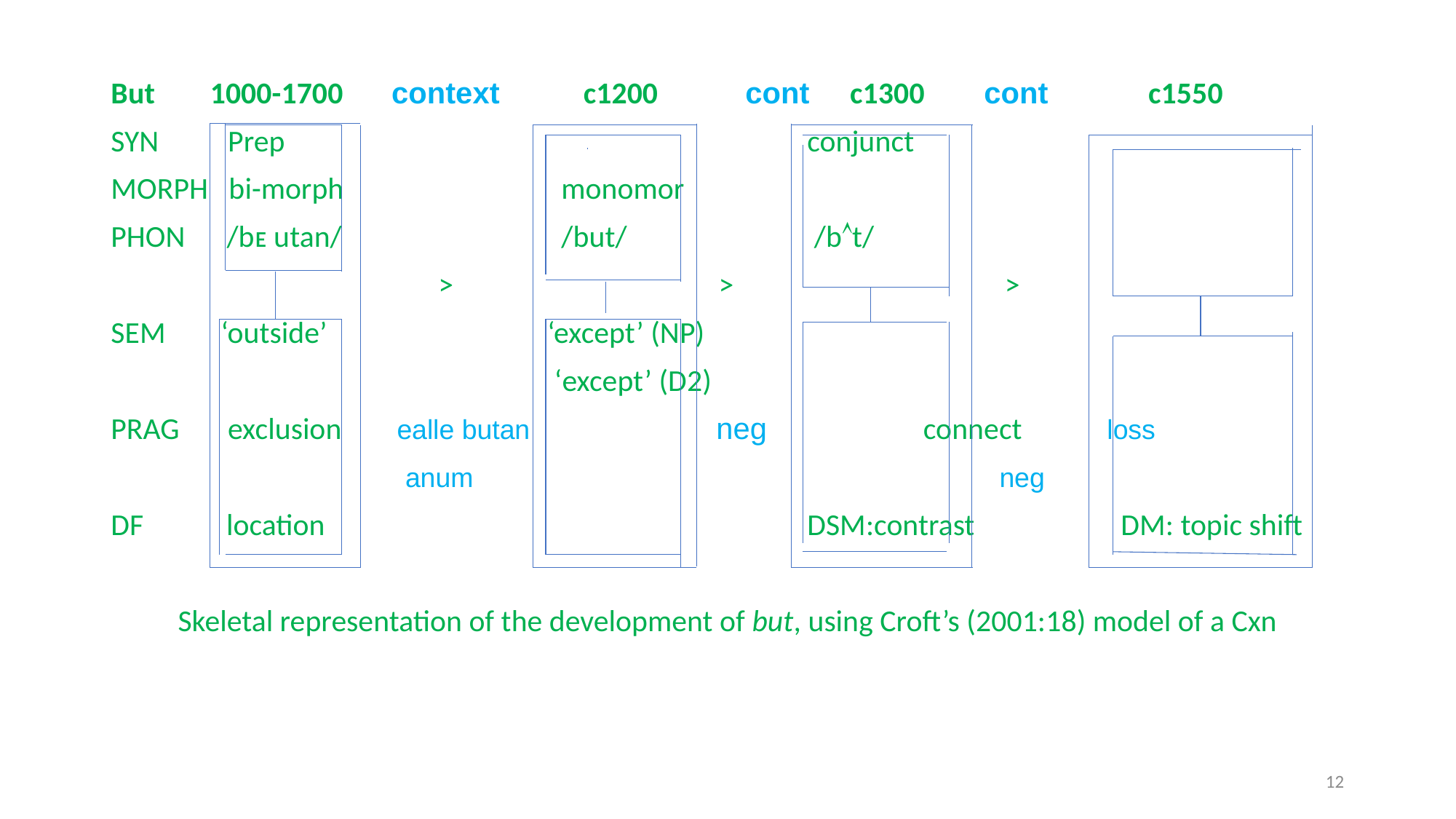

But        1000-1700       context          c1200            cont     c1300	cont	        c1550
SYN          Prep					      conjunct
MORPH   bi-morph		  monomor
PHON      /bᴇ utan/		  /but/		       /b∧t/
			>		         >			   >
SEM        ‘outside’			‘except’ (NP)
				 ‘except’ (D2)
PRAG       exclusion        ealle butan		        neg	       connect 	  loss
		           anum					  neg
DF            location					      DSM:contrast	      	    DM: topic shift

Skeletal representation of the development of but, using Croft’s (2001:18) model of a Cxn

12